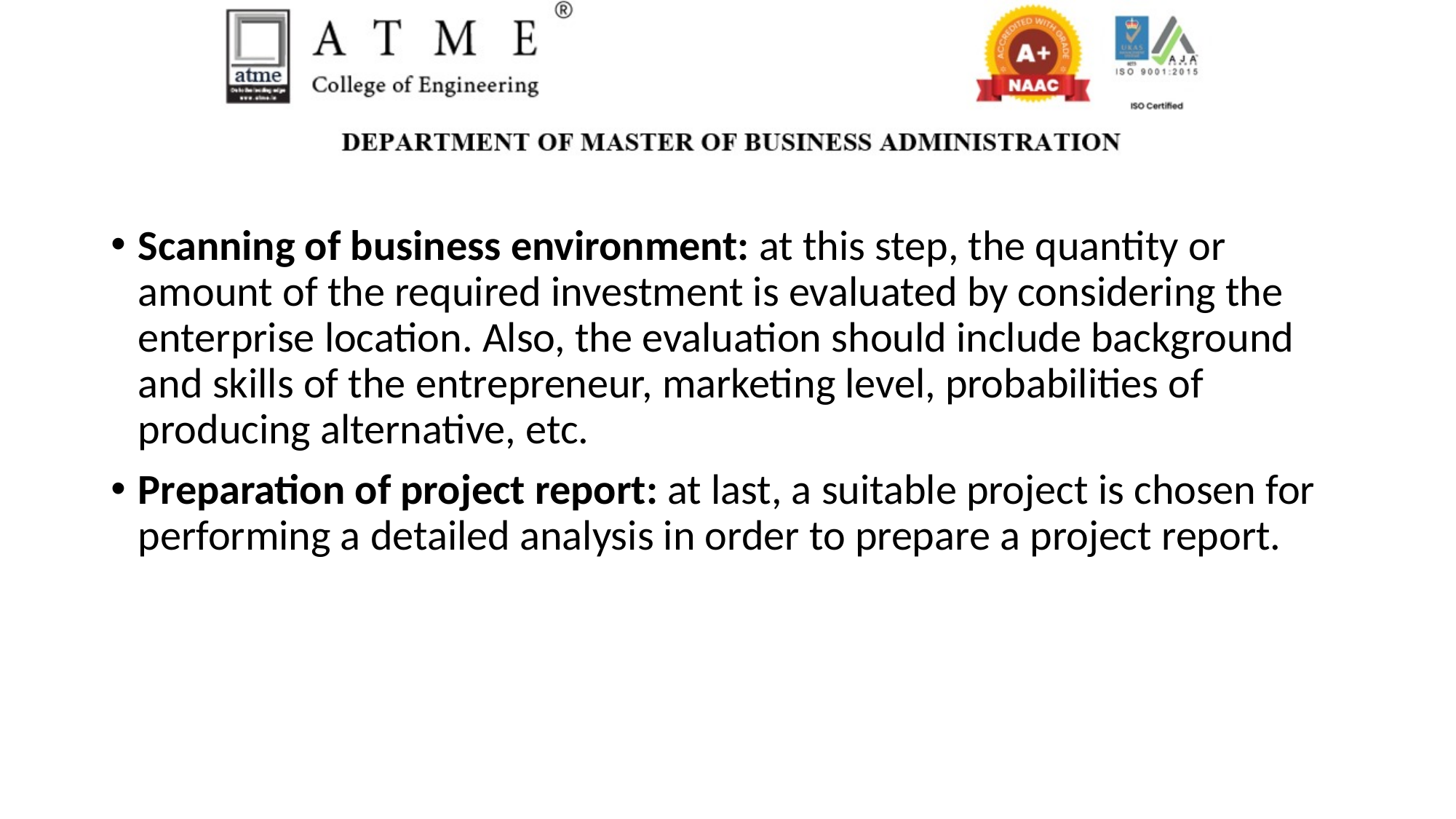

Scanning of business environment: at this step, the quantity or amount of the required investment is evaluated by considering the enterprise location. Also, the evaluation should include background and skills of the entrepreneur, marketing level, probabilities of producing alternative, etc.
Preparation of project report: at last, a suitable project is chosen for performing a detailed analysis in order to prepare a project report.